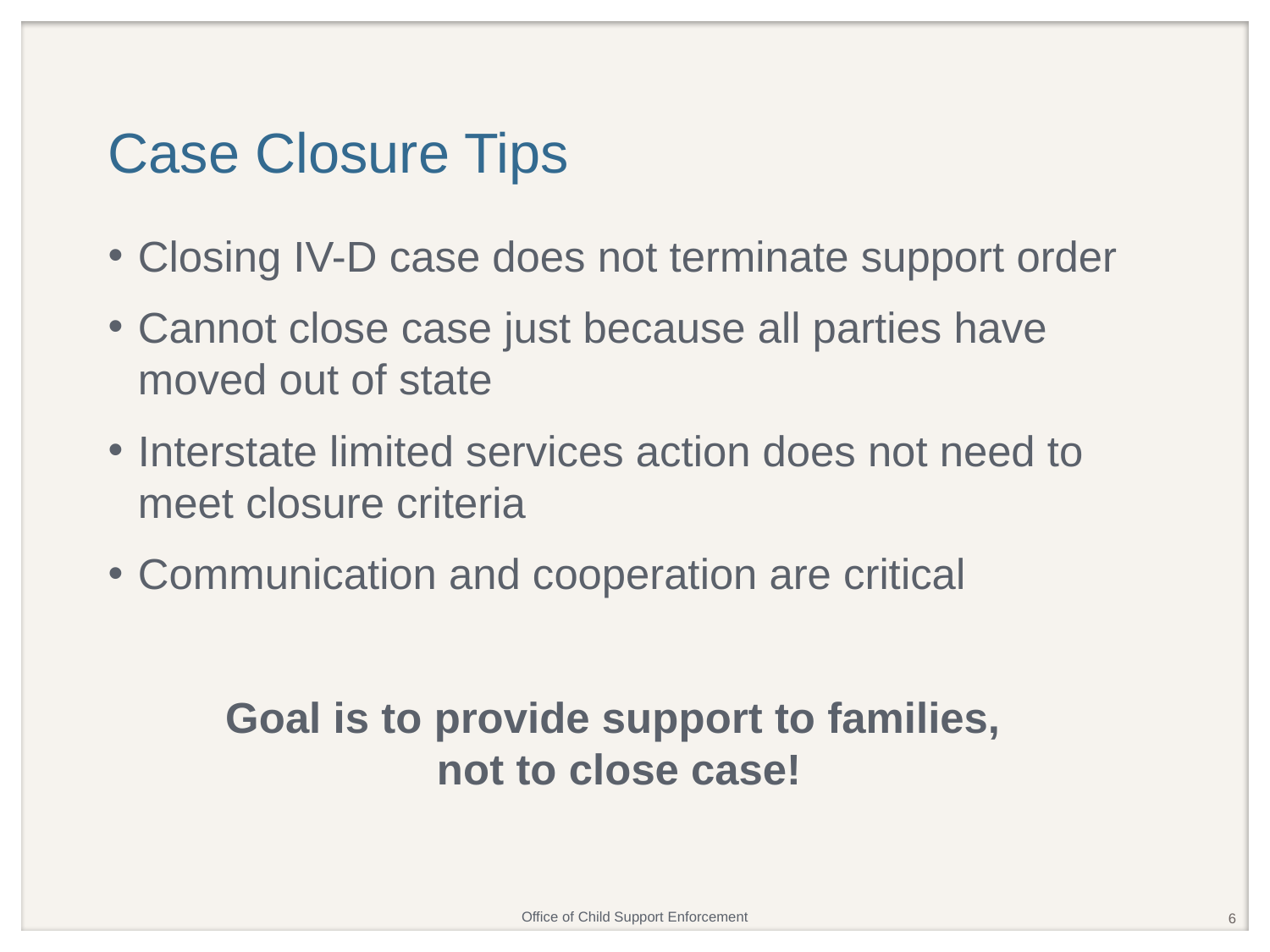

# Case Closure Tips
Closing IV-D case does not terminate support order
Cannot close case just because all parties have moved out of state
Interstate limited services action does not need to meet closure criteria
Communication and cooperation are critical

Goal is to provide support to families,
not to close case!
6